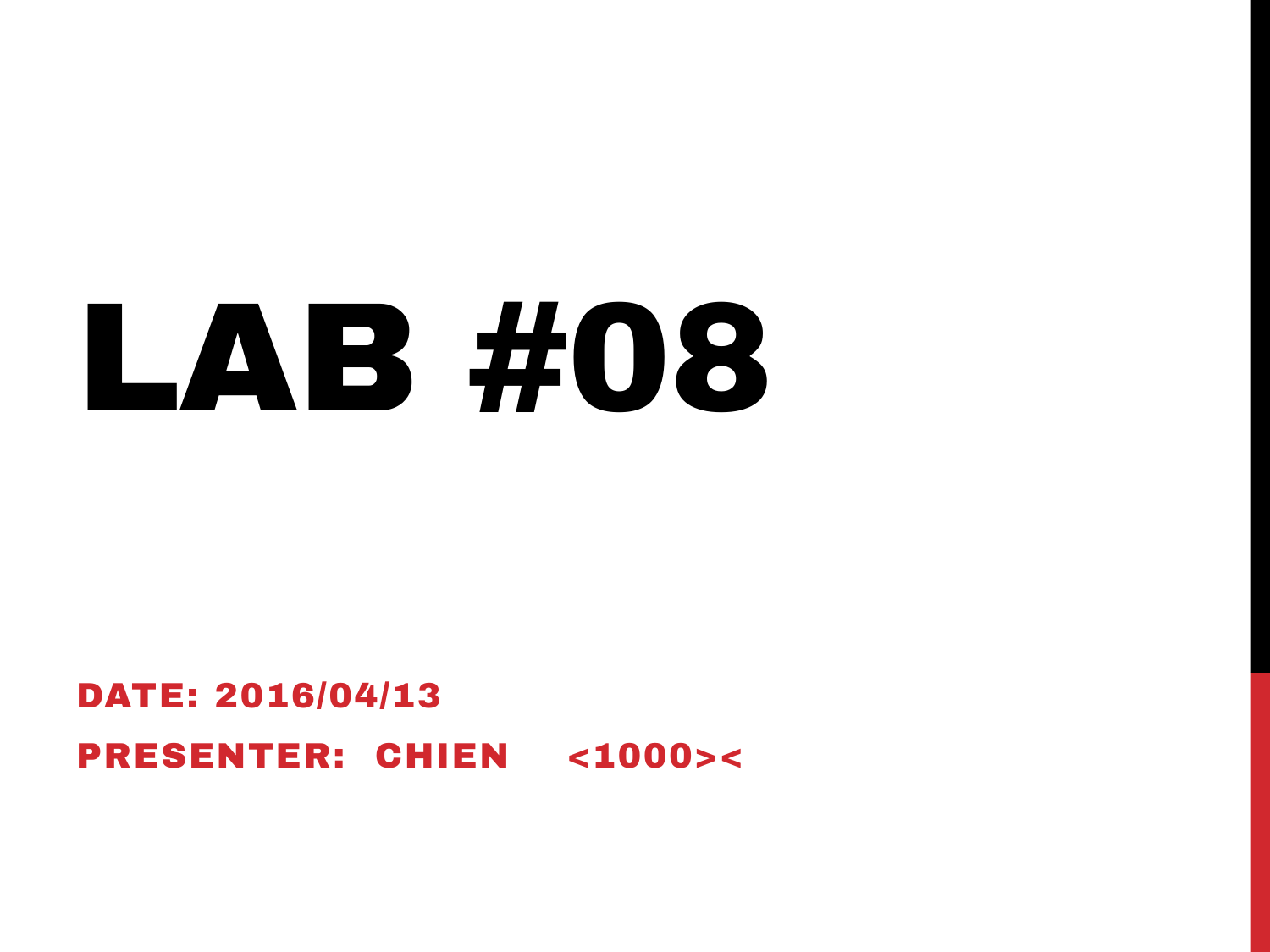

# Lab #08
Date: 2016/04/13
Presenter:  Chien    <1000><